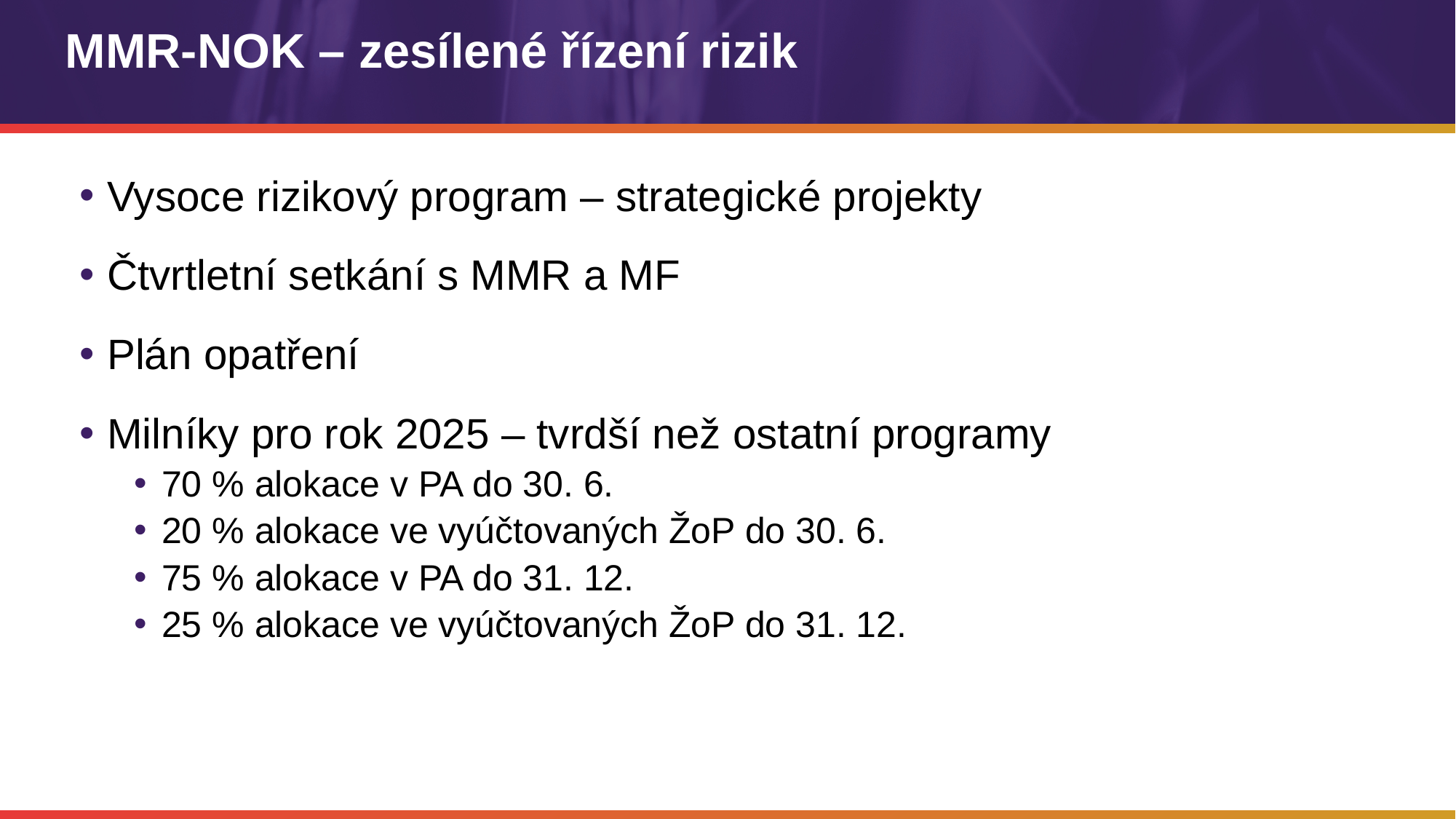

# MMR-NOK – zesílené řízení rizik
Vysoce rizikový program – strategické projekty
Čtvrtletní setkání s MMR a MF
Plán opatření
Milníky pro rok 2025 – tvrdší než ostatní programy
70 % alokace v PA do 30. 6.
20 % alokace ve vyúčtovaných ŽoP do 30. 6.
75 % alokace v PA do 31. 12.
25 % alokace ve vyúčtovaných ŽoP do 31. 12.